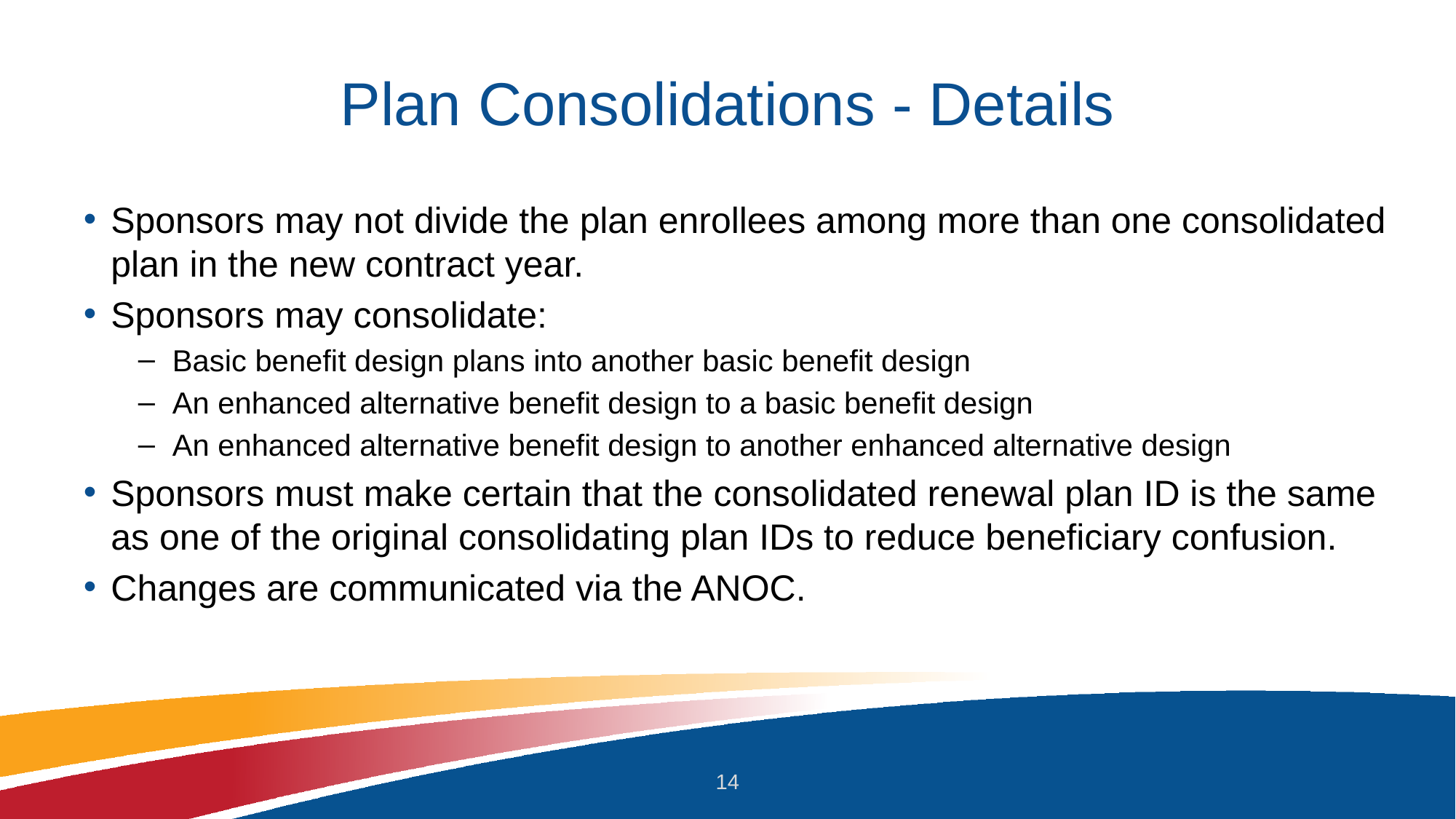

# Plan Consolidations - Details
Sponsors may not divide the plan enrollees among more than one consolidated plan in the new contract year.
Sponsors may consolidate:
Basic benefit design plans into another basic benefit design
An enhanced alternative benefit design to a basic benefit design
An enhanced alternative benefit design to another enhanced alternative design
Sponsors must make certain that the consolidated renewal plan ID is the same as one of the original consolidating plan IDs to reduce beneficiary confusion.
Changes are communicated via the ANOC.
14